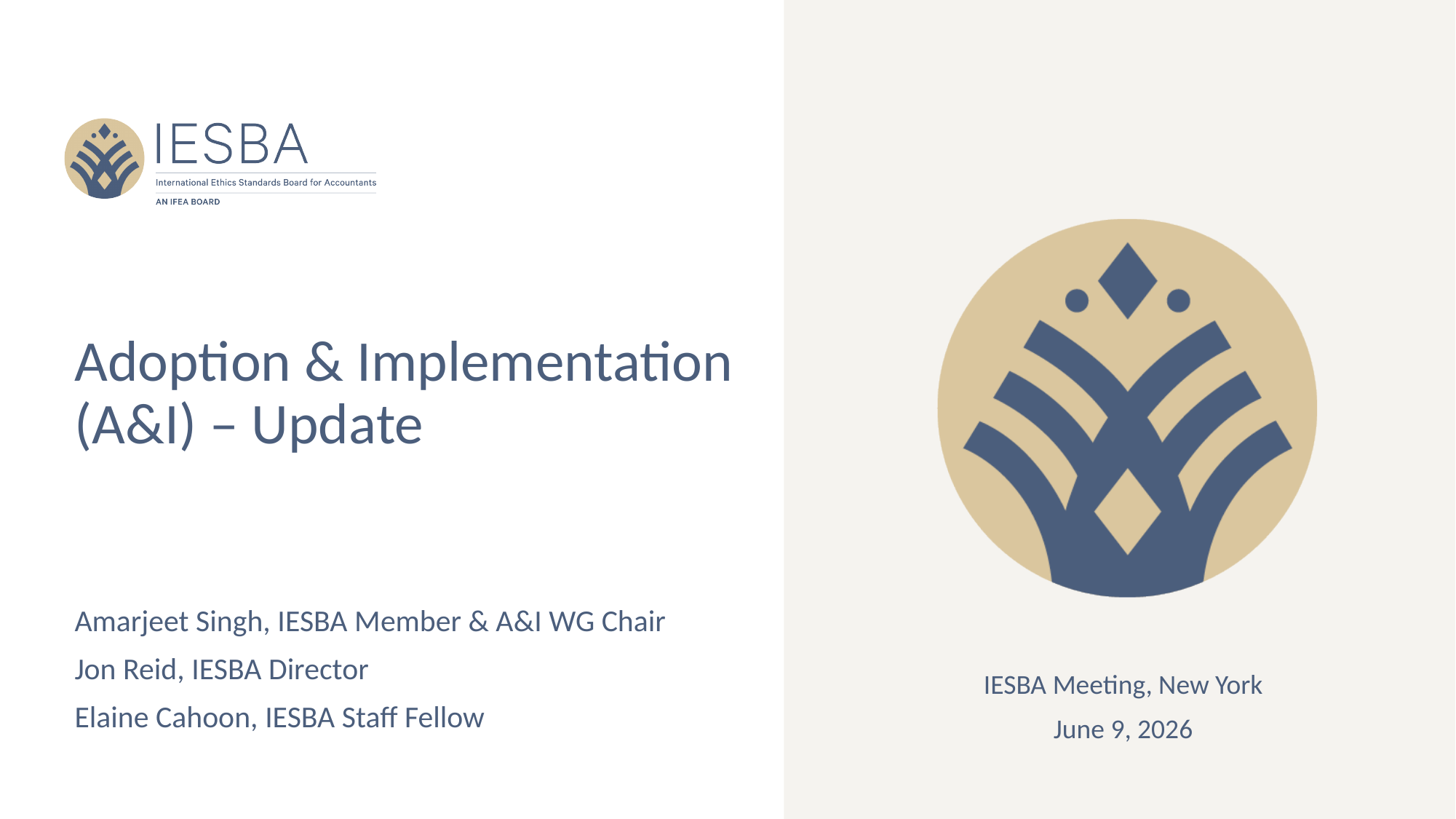

# Adoption & Implementation (A&I) – Update
Amarjeet Singh, IESBA Member & A&I WG Chair
Jon Reid, IESBA Director
Elaine Cahoon, IESBA Staff Fellow
IESBA Meeting, New York
June 9, 2026